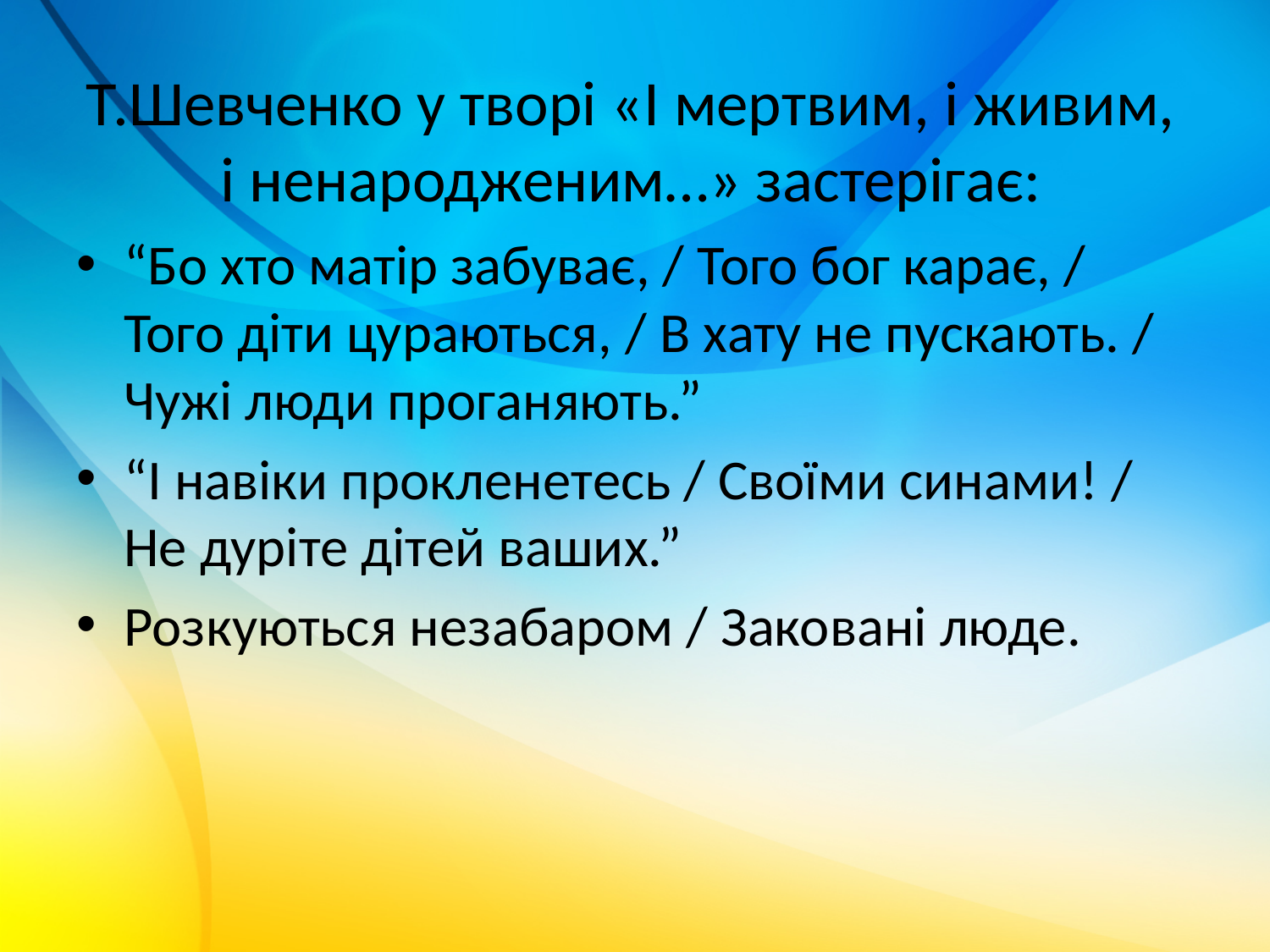

# Т.Шевченко у творі «І мертвим, і живим, і ненародженим…» застерігає:
“Бо хто матір забуває, / Того бог карає, / Того діти цураються, / В хату не пускають. / Чужі люди проганяють.”
“І навіки прокленетесь / Своїми синами! / Не дуріте дітей ваших.”
Розкуються незабаром / Заковані люде.